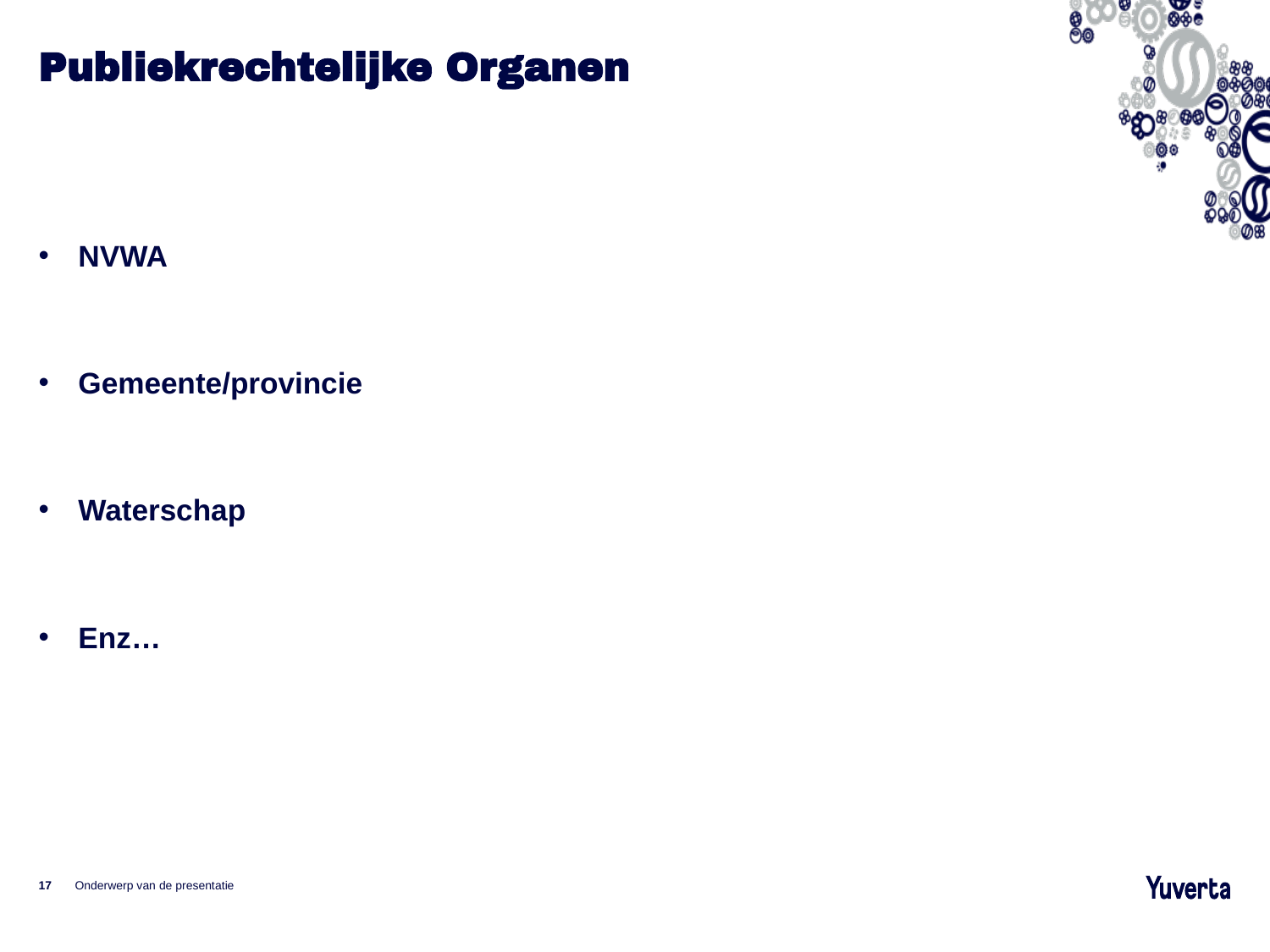

# Publiekrechtelijke Organen
NVWA

Gemeente/provincie

Waterschap

Enz…

17
Onderwerp van de presentatie
29-2-2024